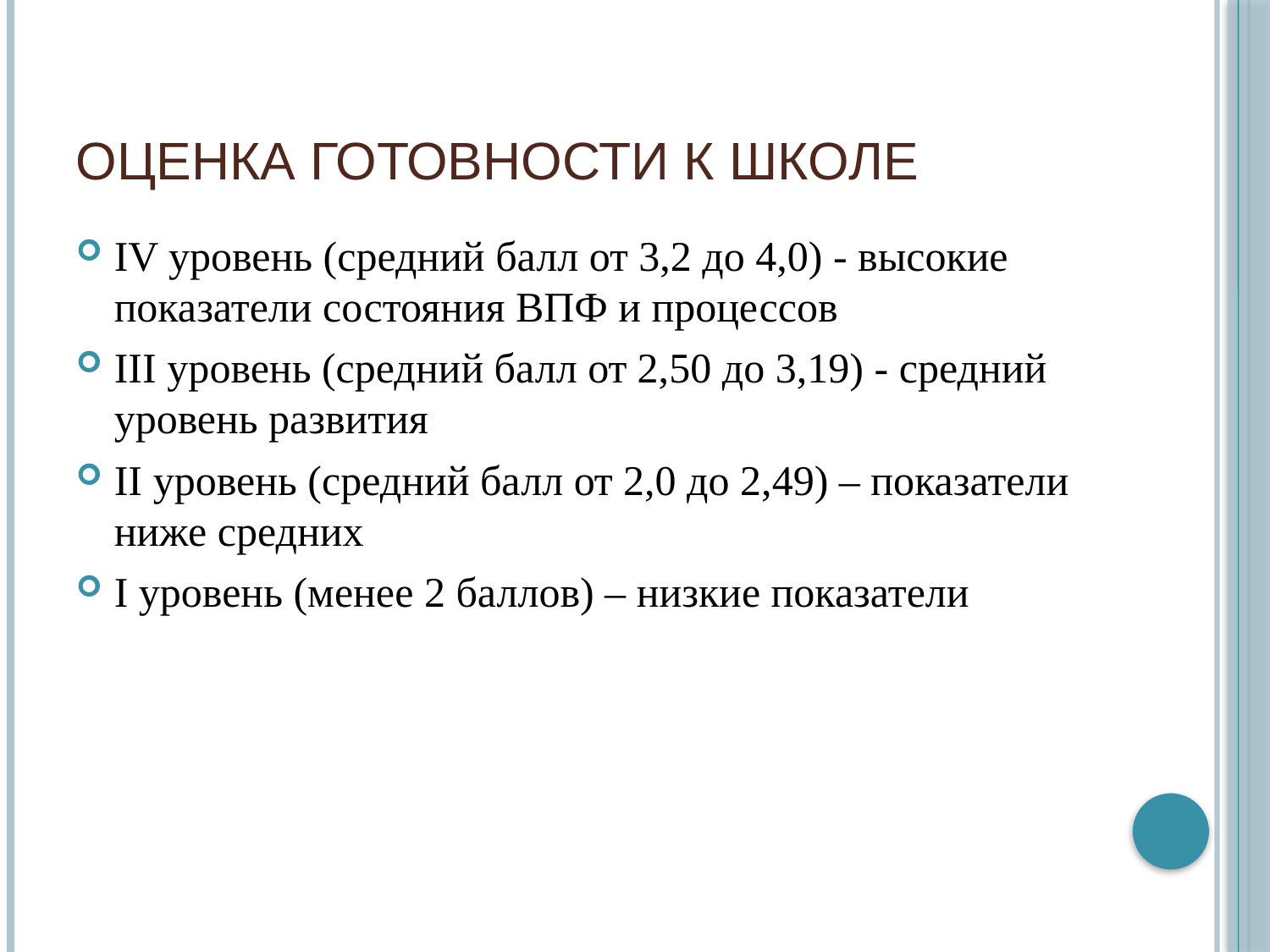

# Оценка готовности к школе
IV уровень (средний балл от 3,2 до 4,0) - высокие показатели состояния ВПФ и процессов
III уровень (средний балл от 2,50 до 3,19) - средний уровень развития
II уровень (средний балл от 2,0 до 2,49) – показатели ниже средних
I уровень (менее 2 баллов) – низкие показатели